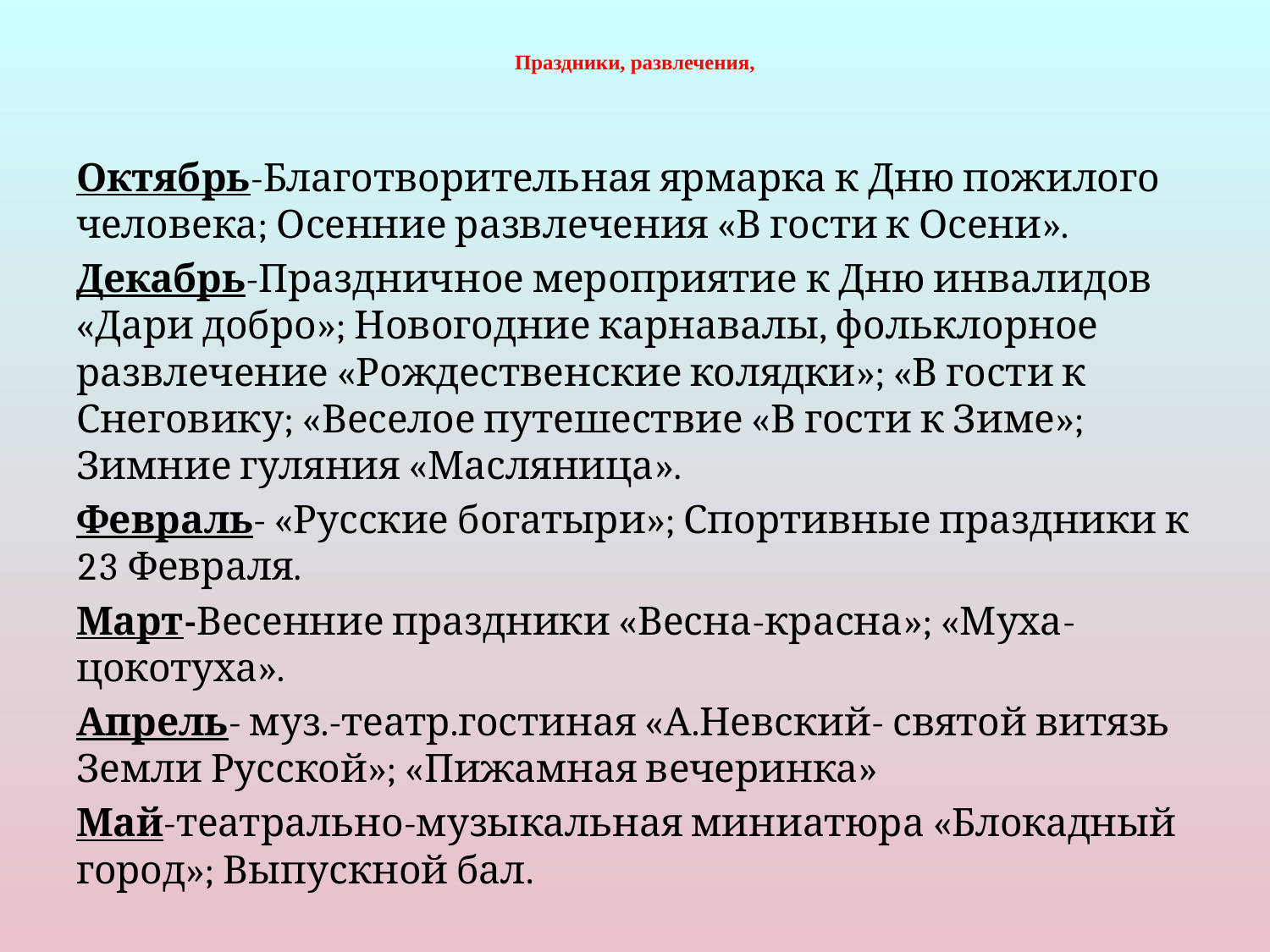

# Праздники, развлечения,
Октябрь-Благотворительная ярмарка к Дню пожилого человека; Осенние развлечения «В гости к Осени».
Декабрь-Праздничное мероприятие к Дню инвалидов «Дари добро»; Новогодние карнавалы, фольклорное развлечение «Рождественские колядки»; «В гости к Снеговику; «Веселое путешествие «В гости к Зиме»; Зимние гуляния «Масляница».
Февраль- «Русские богатыри»; Спортивные праздники к 23 Февраля.
Март-Весенние праздники «Весна-красна»; «Муха-цокотуха».
Апрель- муз.-театр.гостиная «А.Невский- святой витязь Земли Русской»; «Пижамная вечеринка»
Май-театрально-музыкальная миниатюра «Блокадный город»; Выпускной бал.